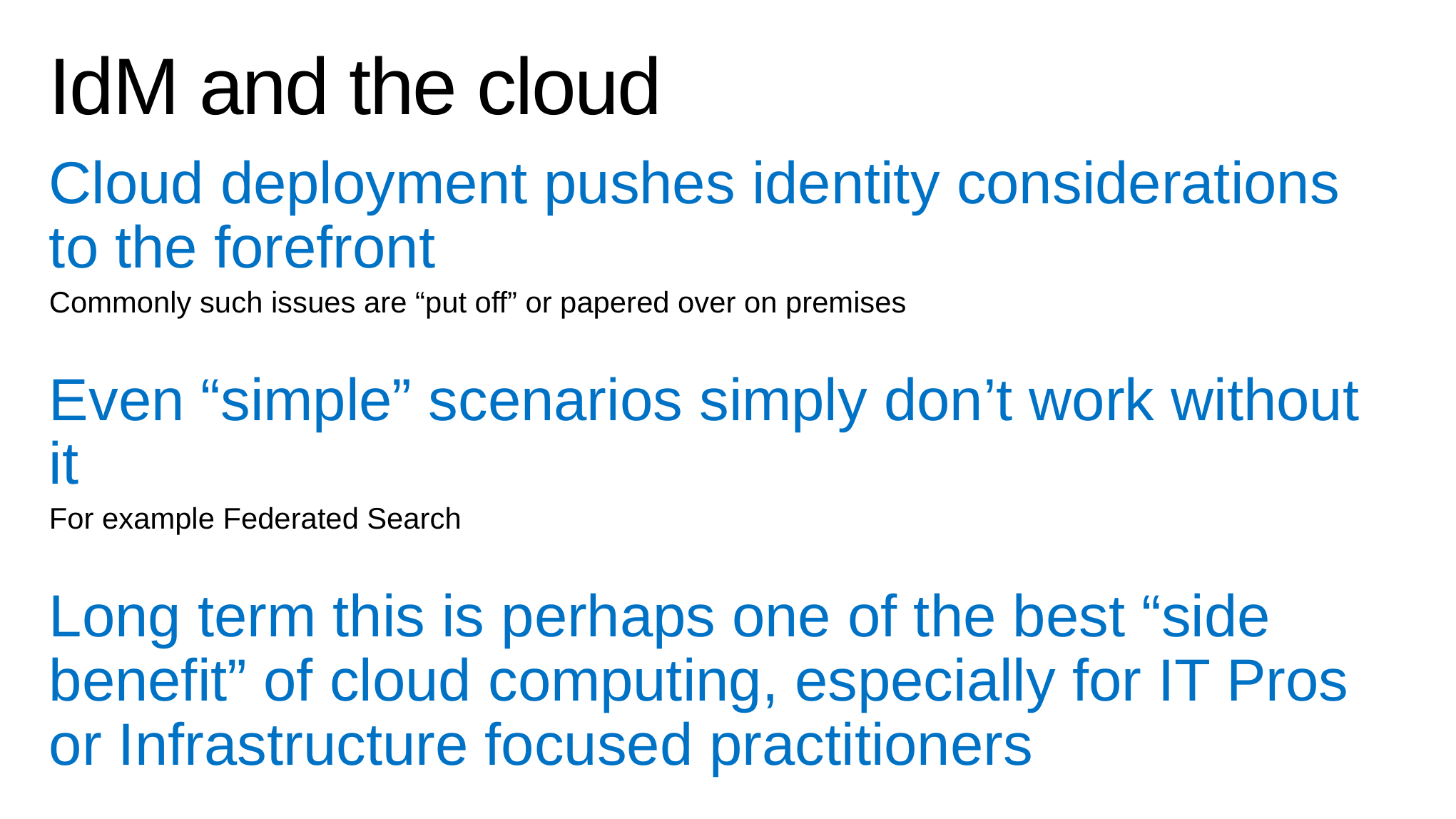

# IdM and the cloud
Cloud deployment pushes identity considerations to the forefront
Commonly such issues are “put off” or papered over on premises

Even “simple” scenarios simply don’t work without it
For example Federated Search

Long term this is perhaps one of the best “side benefit” of cloud computing, especially for IT Pros or Infrastructure focused practitioners